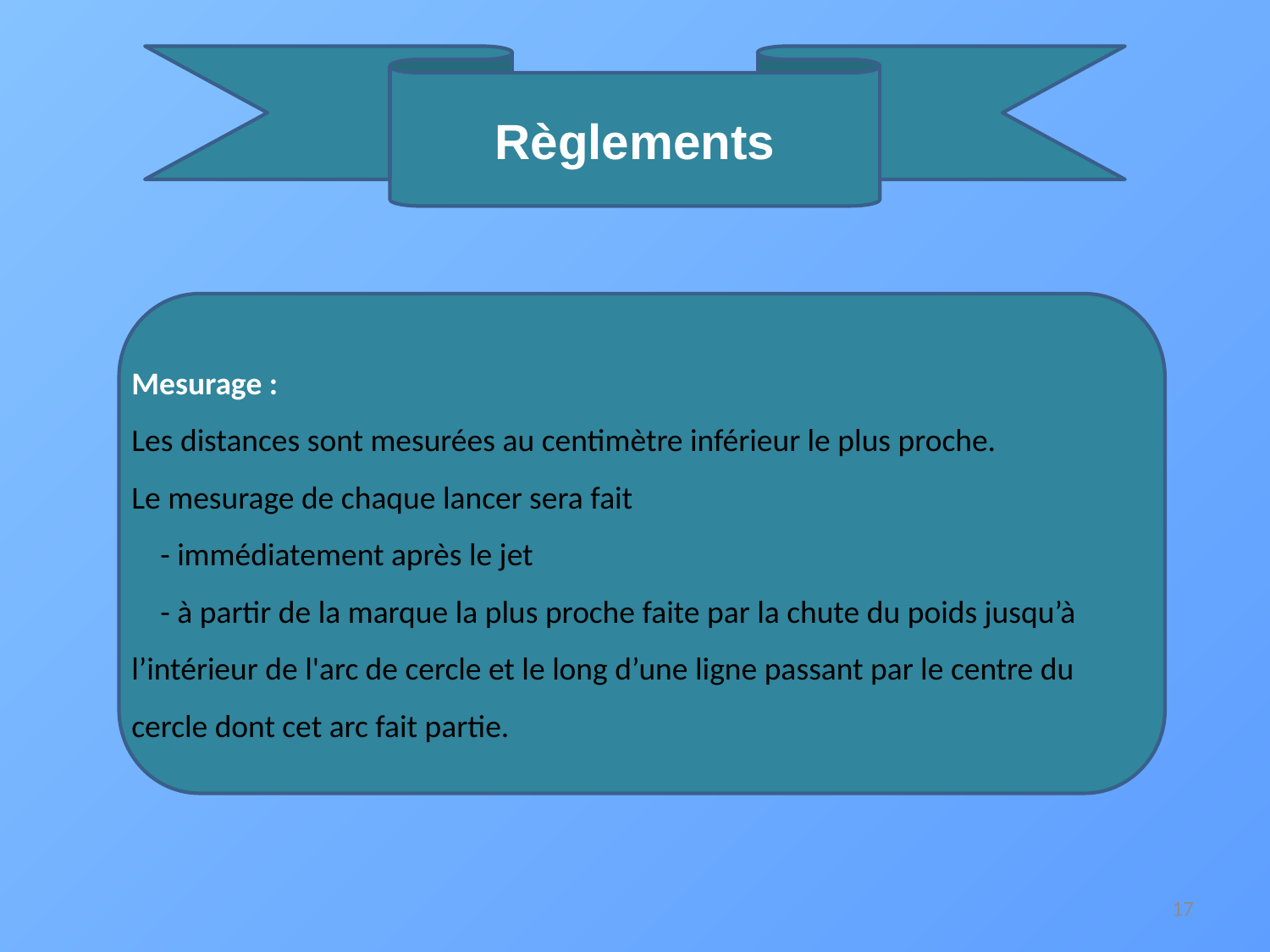

Règlements
Mesurage :
Les distances sont mesurées au centimètre inférieur le plus proche.
Le mesurage de chaque lancer sera fait
    - immédiatement après le jet
    - à partir de la marque la plus proche faite par la chute du poids jusqu’à l’intérieur de l'arc de cercle et le long d’une ligne passant par le centre du cercle dont cet arc fait partie.
17